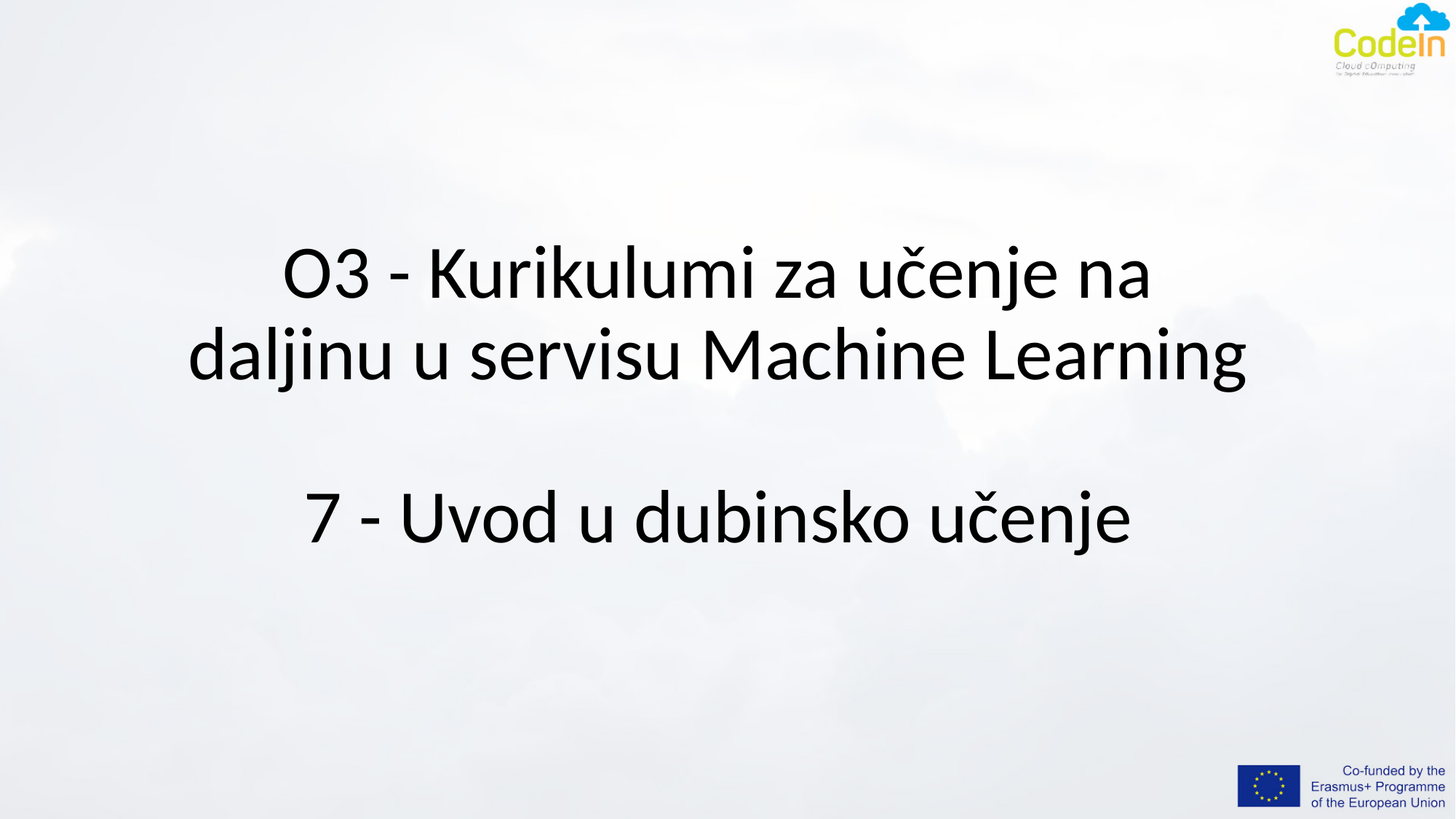

# O3 - Kurikulumi za učenje na daljinu u servisu Machine Learning 7 - Uvod u dubinsko učenje